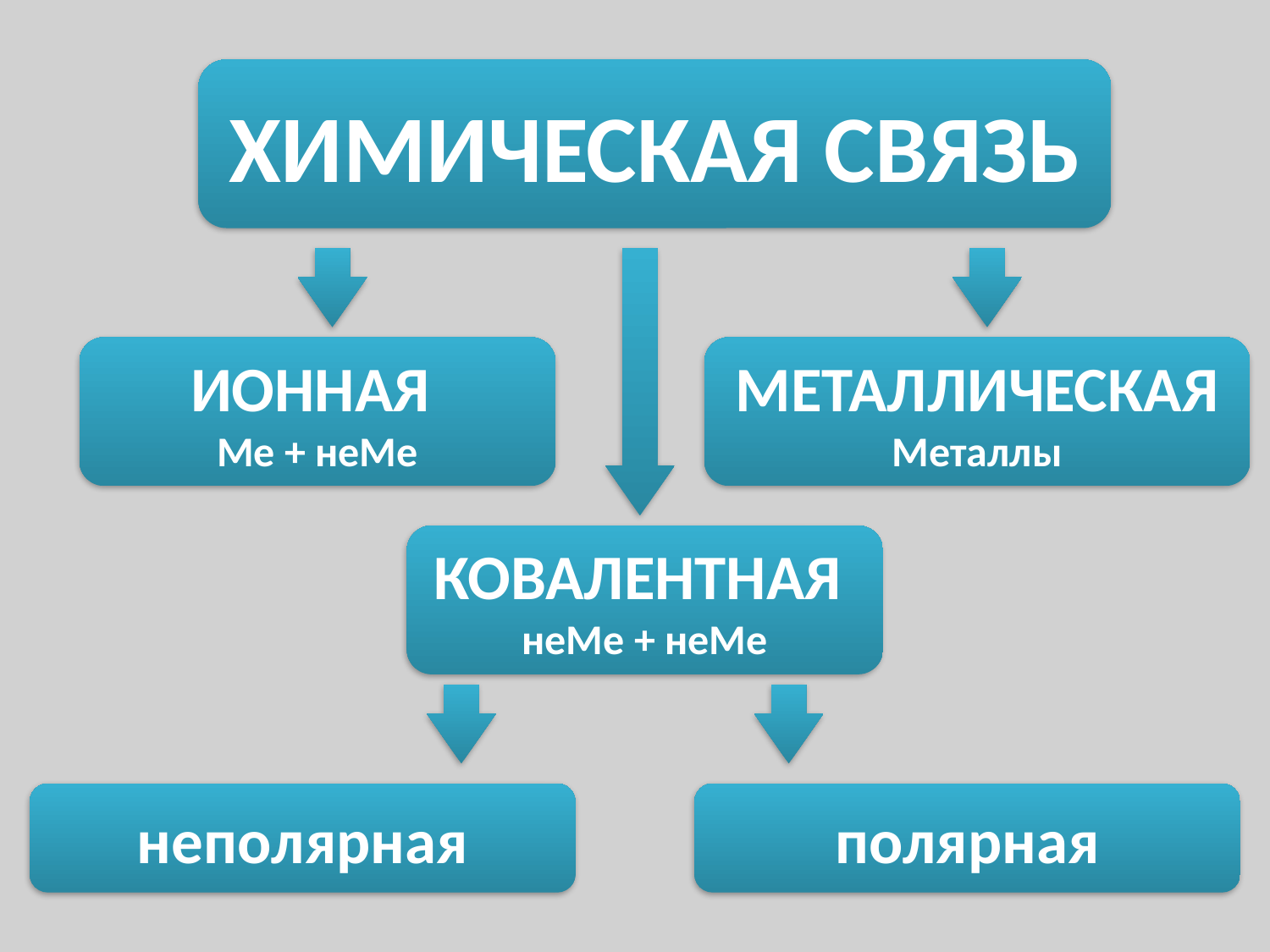

ХИМИЧЕСКАЯ СВЯЗЬ

ИОННАЯ
Ме + неМе
МЕТАЛЛИЧЕСКАЯ
Металлы
КОВАЛЕНТНАЯ
неМе + неМе

неполярная
полярная